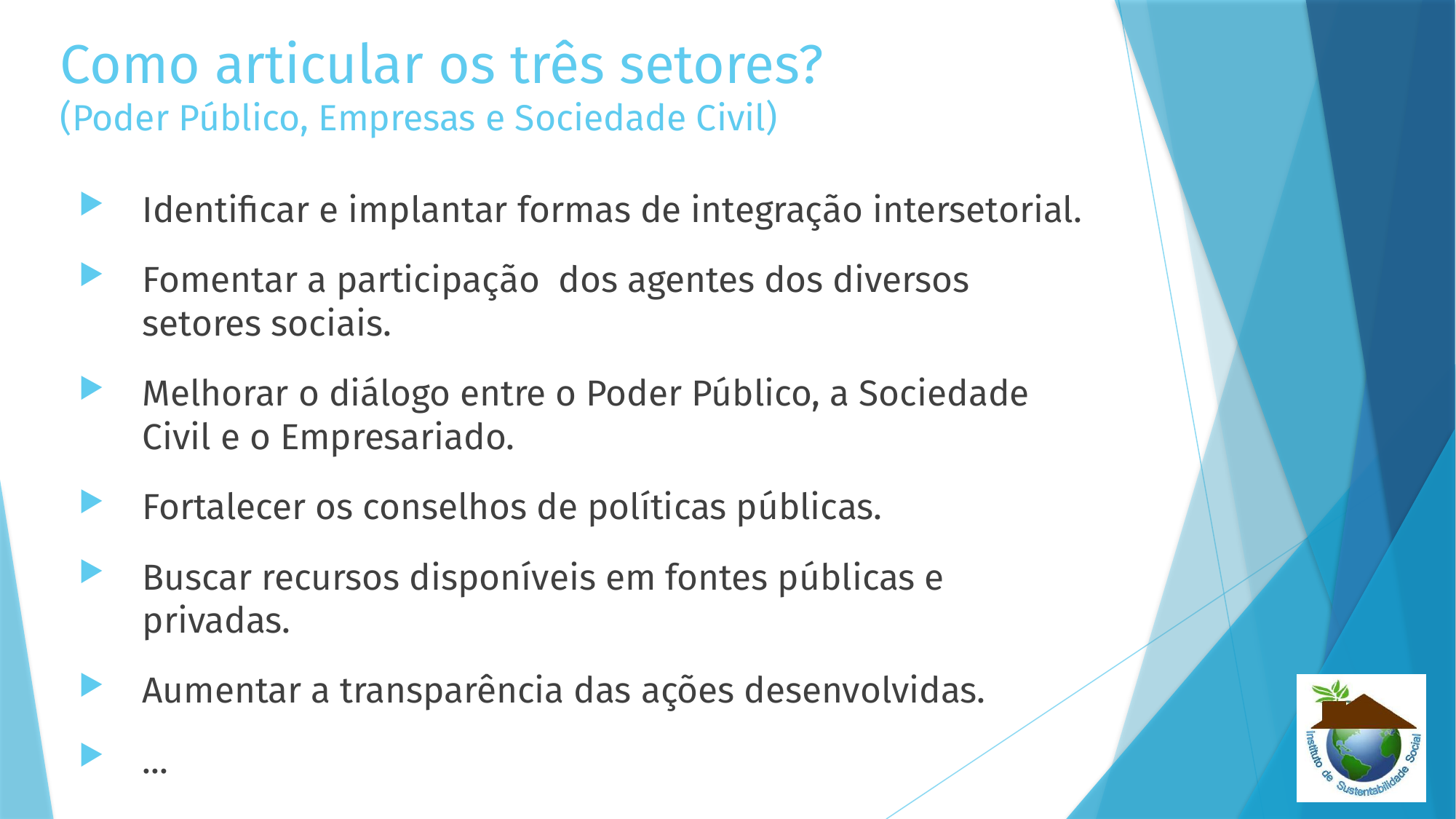

# Como articular os três setores? (Poder Público, Empresas e Sociedade Civil)
Identificar e implantar formas de integração intersetorial.
Fomentar a participação  dos agentes dos diversos setores sociais.
Melhorar o diálogo entre o Poder Público, a Sociedade Civil e o Empresariado.
Fortalecer os conselhos de políticas públicas.
Buscar recursos disponíveis em fontes públicas e privadas.
Aumentar a transparência das ações desenvolvidas.
...